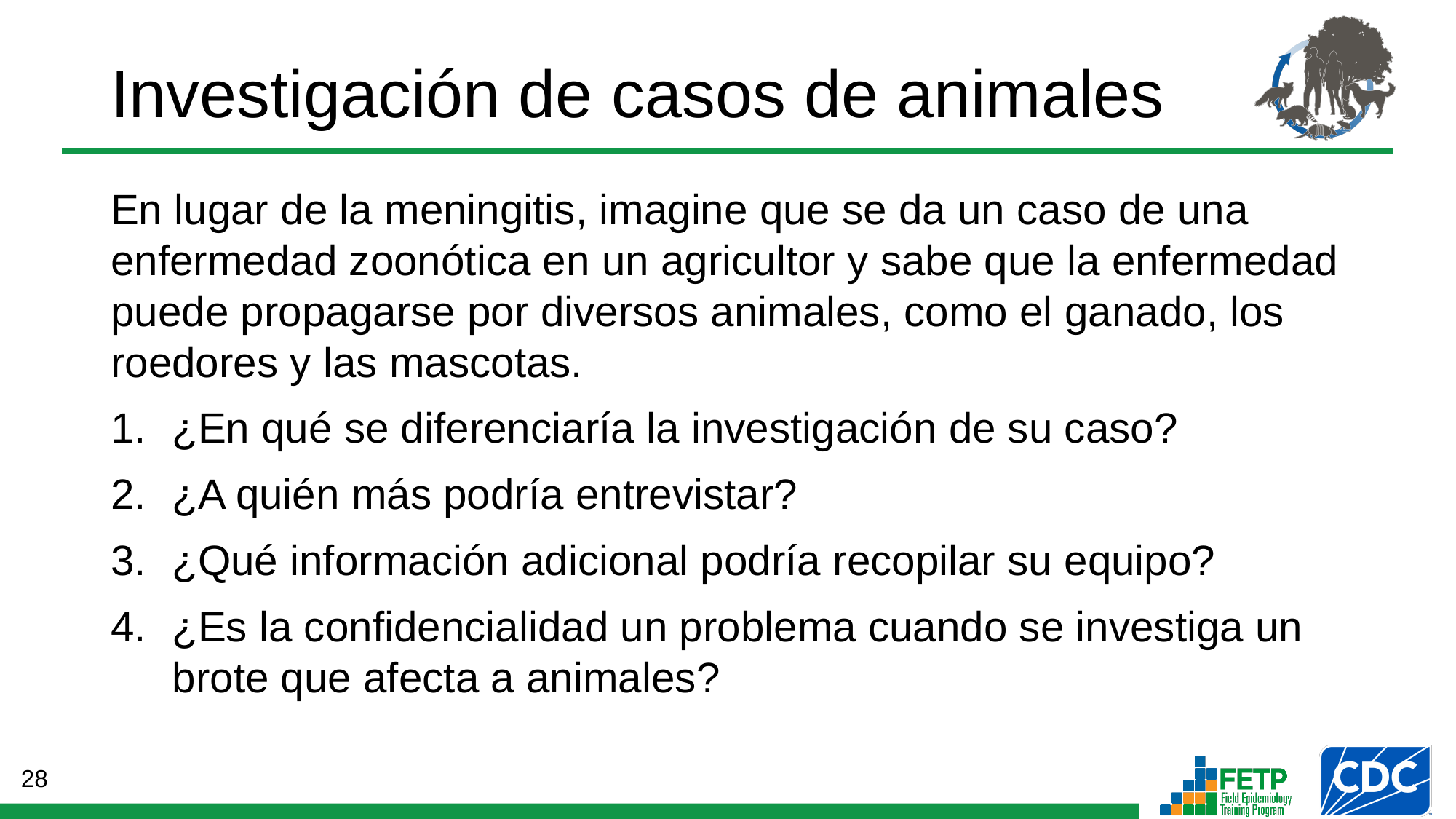

# Investigación de casos de animales
En lugar de la meningitis, imagine que se da un caso de una enfermedad zoonótica en un agricultor y sabe que la enfermedad puede propagarse por diversos animales, como el ganado, los roedores y las mascotas.
¿En qué se diferenciaría la investigación de su caso?
¿A quién más podría entrevistar?
¿Qué información adicional podría recopilar su equipo?
¿Es la confidencialidad un problema cuando se investiga un brote que afecta a animales?